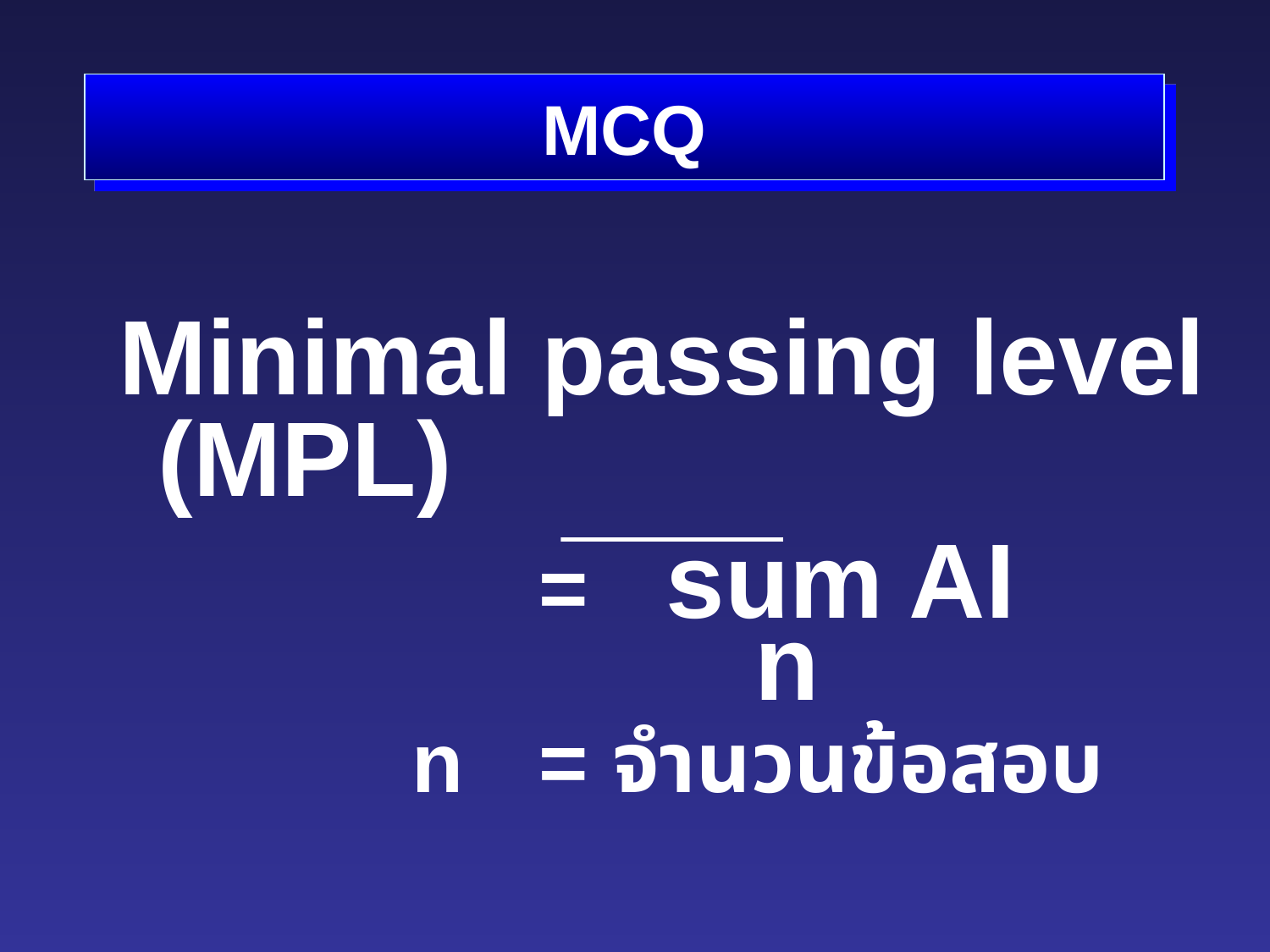

# MCQ
Minimal passing level (MPL)
				=	sum AI
					   n
			n	= จำนวนข้อสอบ